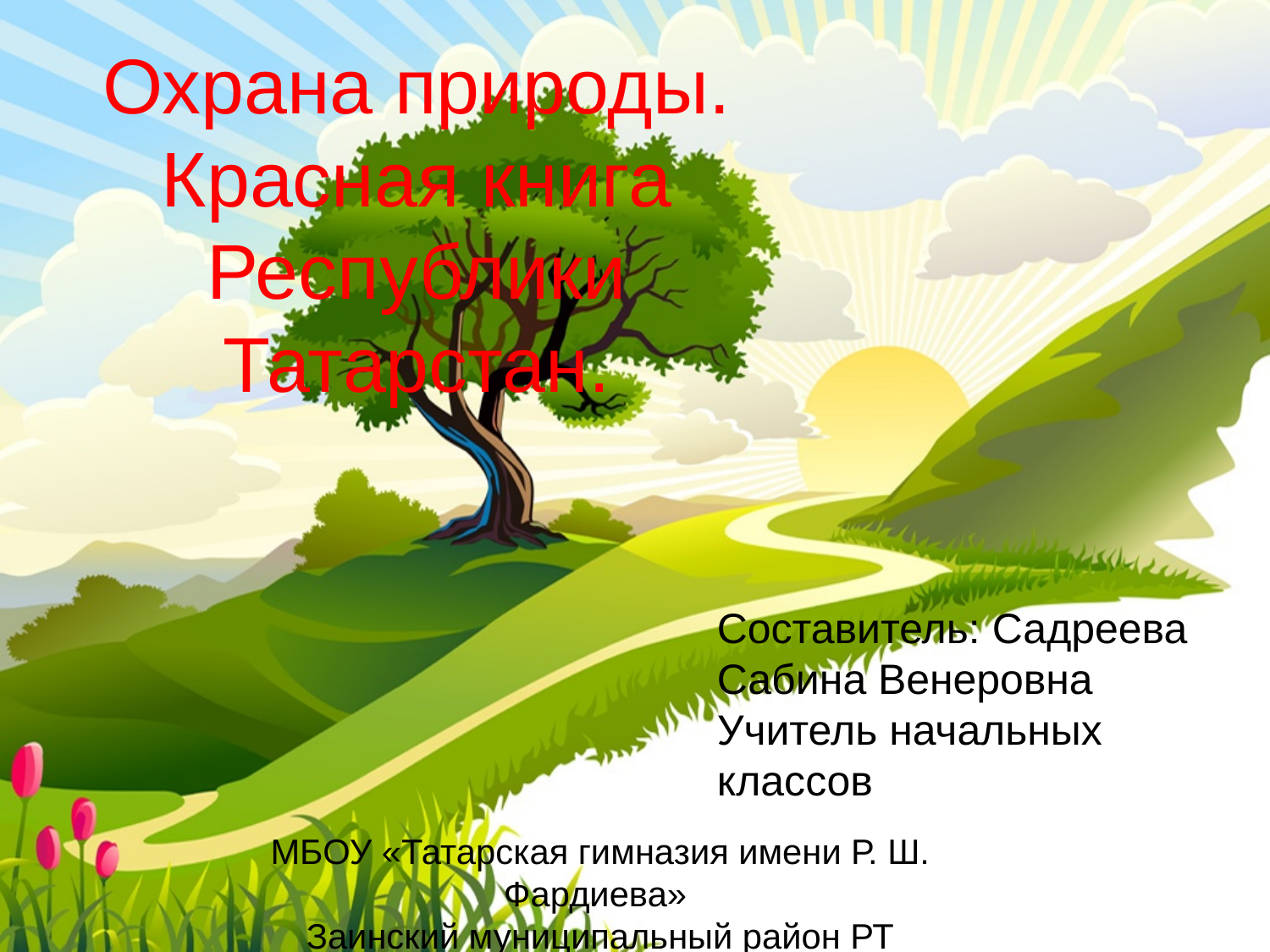

Охрана природы. Красная книга Республики Татарстан.
Составитель: Садреева Сабина Венеровна
Учитель начальных классов
МБОУ «Татарская гимназия имени Р. Ш. Фардиева»
Заинский муниципальный район РТ